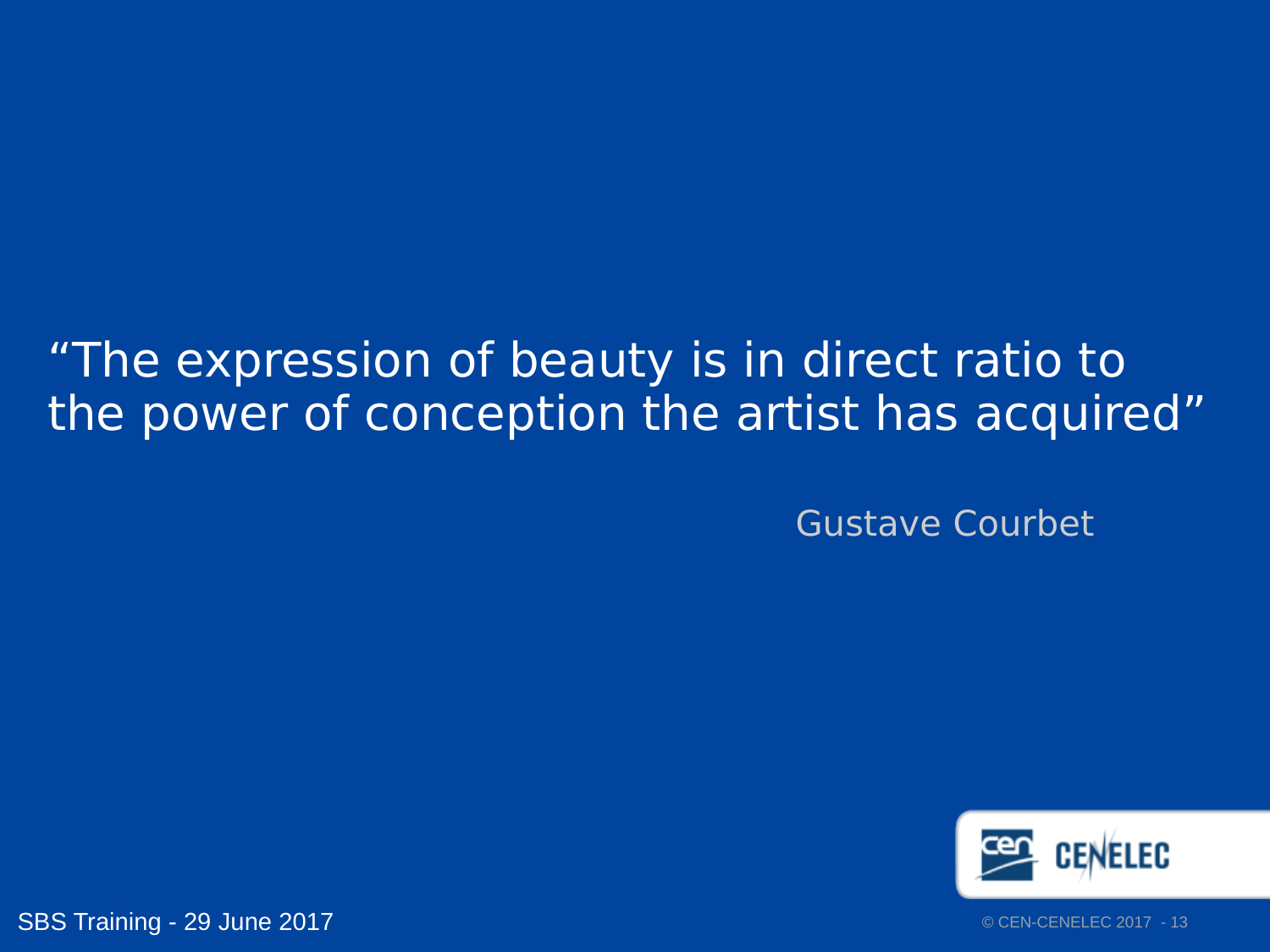

# “The expression of beauty is in direct ratio to the power of conception the artist has acquired”
Gustave Courbet